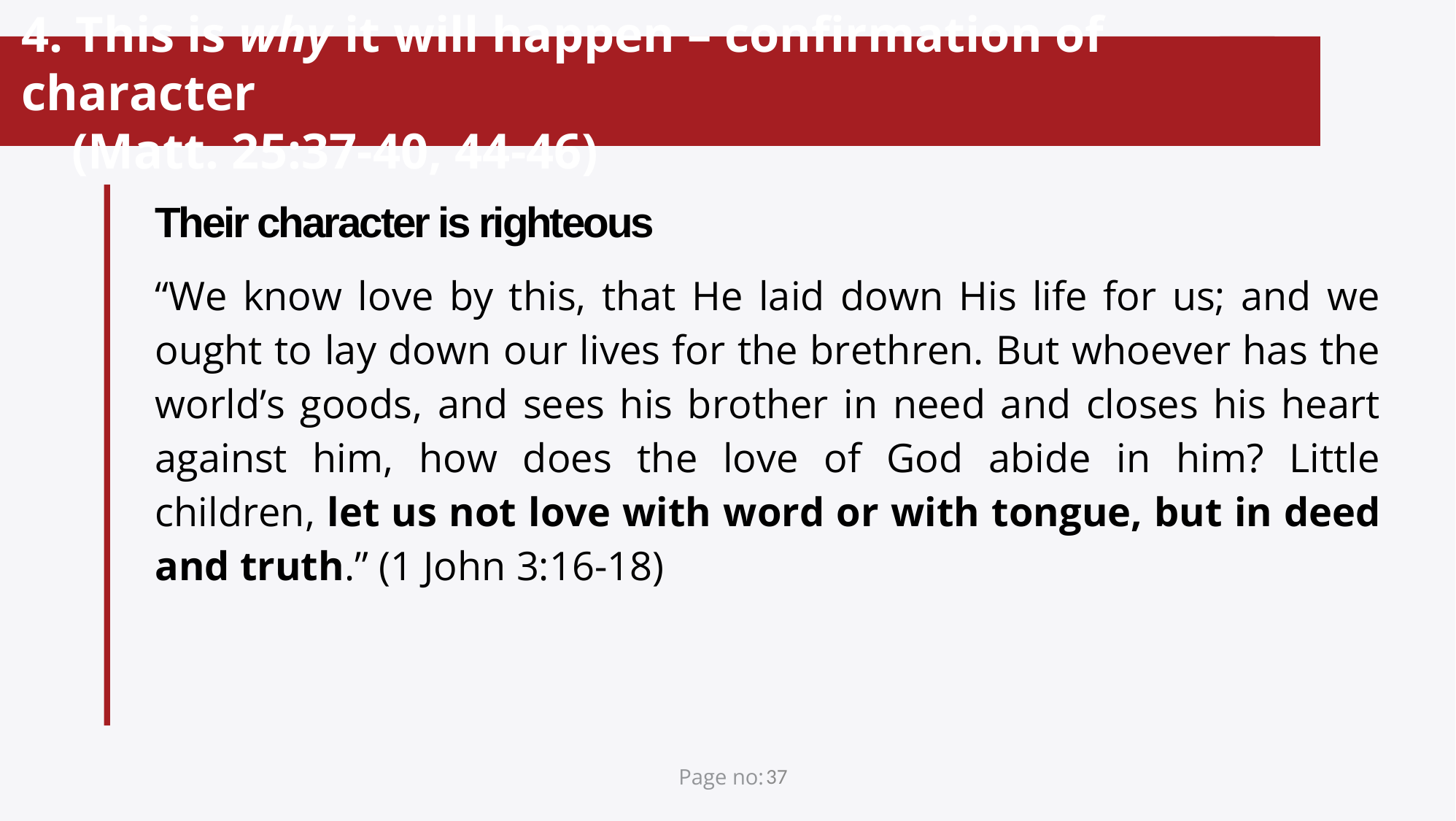

# 4. This is why it will happen – confirmation of character (Matt. 25:37-40, 44-46)
Their character is righteous
“We know love by this, that He laid down His life for us; and we ought to lay down our lives for the brethren. But whoever has the world’s goods, and sees his brother in need and closes his heart against him, how does the love of God abide in him? Little children, let us not love with word or with tongue, but in deed and truth.” (1 John 3:16-18)